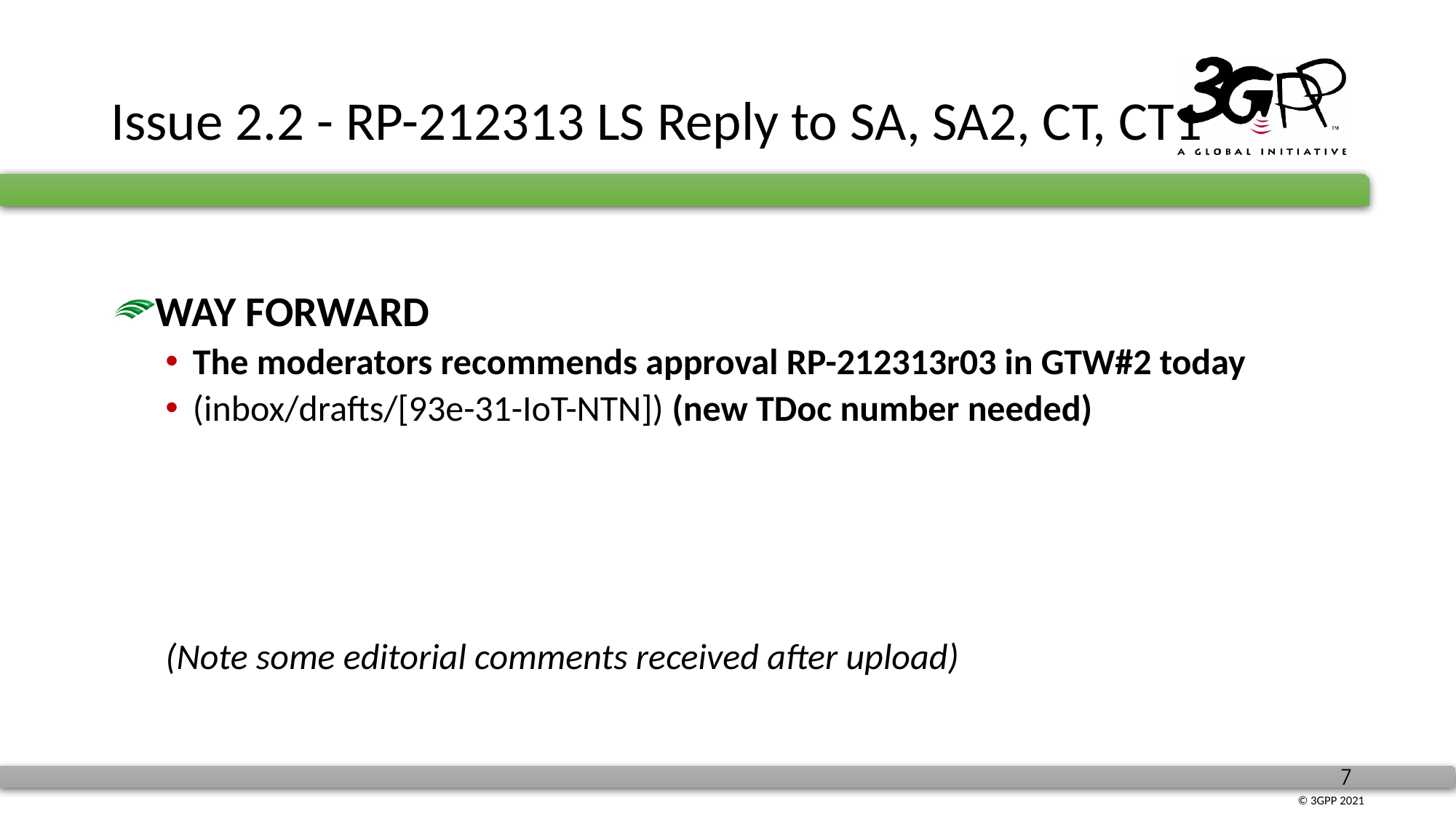

# Issue 2.2 - RP-212313 LS Reply to SA, SA2, CT, CT1

WAY FORWARD
The moderators recommends approval RP-212313r03 in GTW#2 today
(inbox/drafts/[93e-31-IoT-NTN]) (new TDoc number needed)

(Note some editorial comments received after upload)